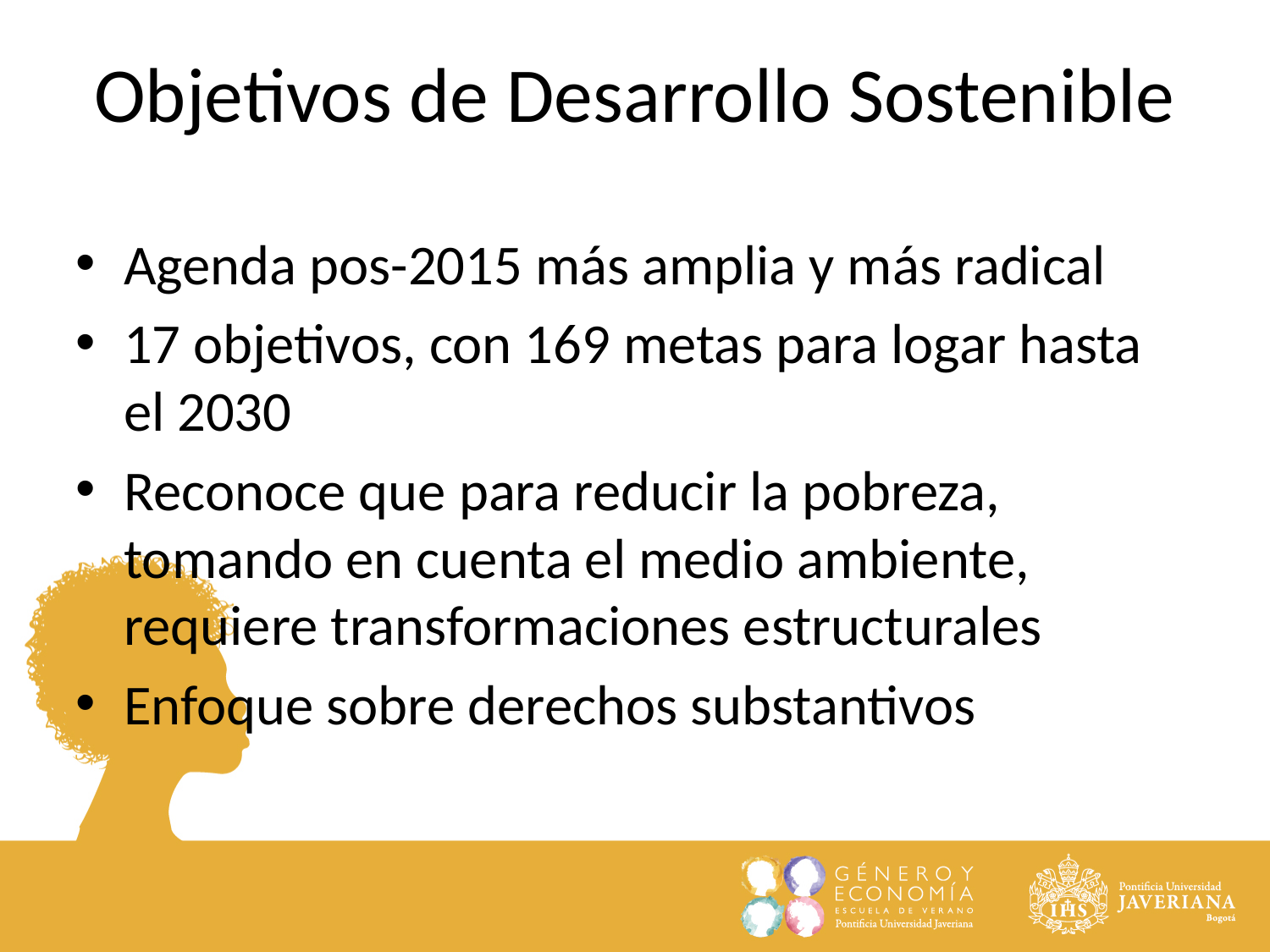

Objetivos de Desarrollo Sostenible
Agenda pos-2015 más amplia y más radical
17 objetivos, con 169 metas para logar hasta el 2030
Reconoce que para reducir la pobreza, tomando en cuenta el medio ambiente, requiere transformaciones estructurales
Enfoque sobre derechos substantivos